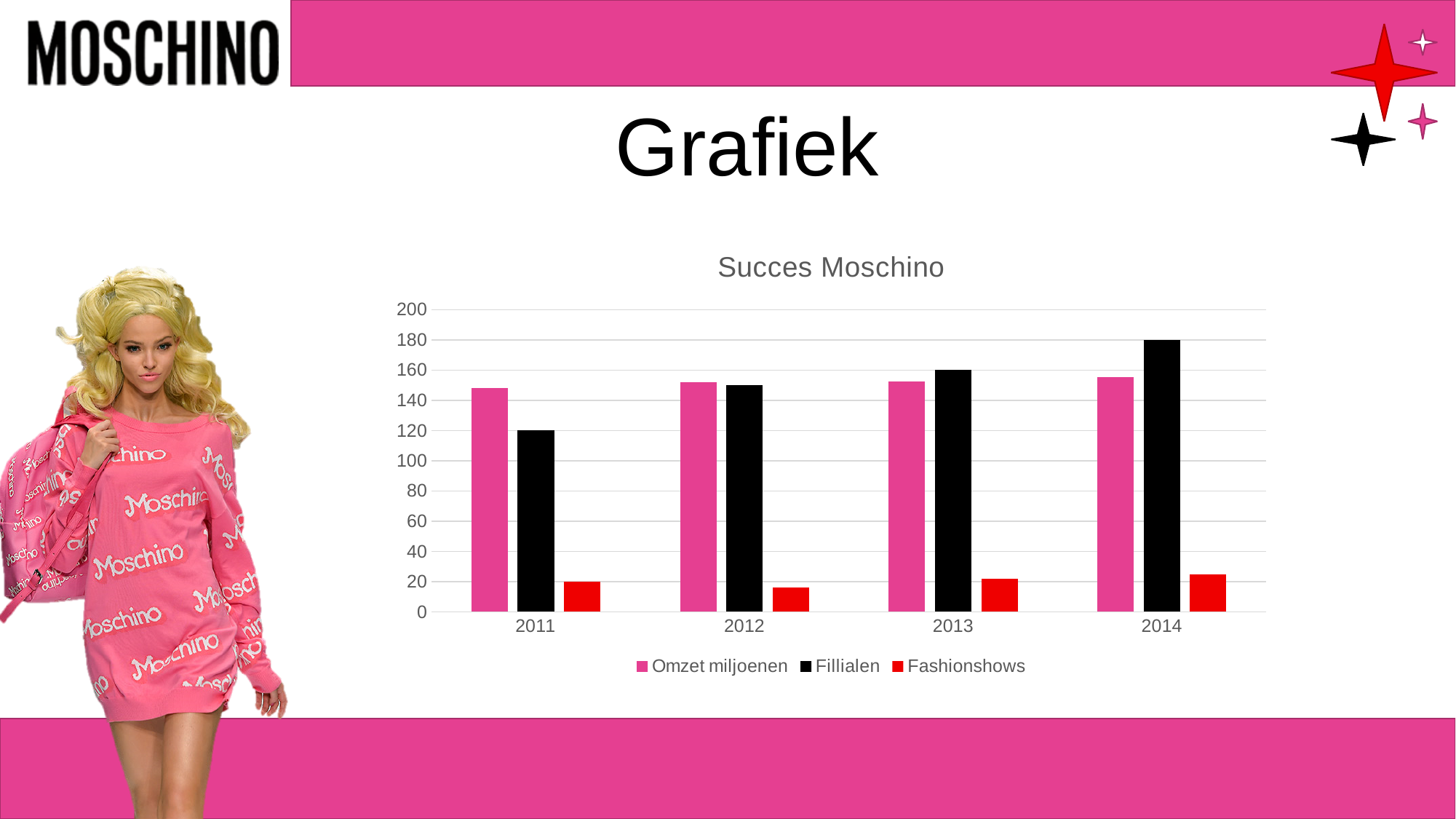

# Grafiek

### Chart: Succes Moschino

| Category | Omzet miljoenen | Fillialen | Fashionshows |
|---|---|---|---|
| 2011 | 148.2 | 120.0 | 20.0 |
| 2012 | 151.8 | 150.0 | 16.0 |
| 2013 | 152.4 | 160.0 | 22.0 |
| 2014 | 155.3 | 180.0 | 25.0 |